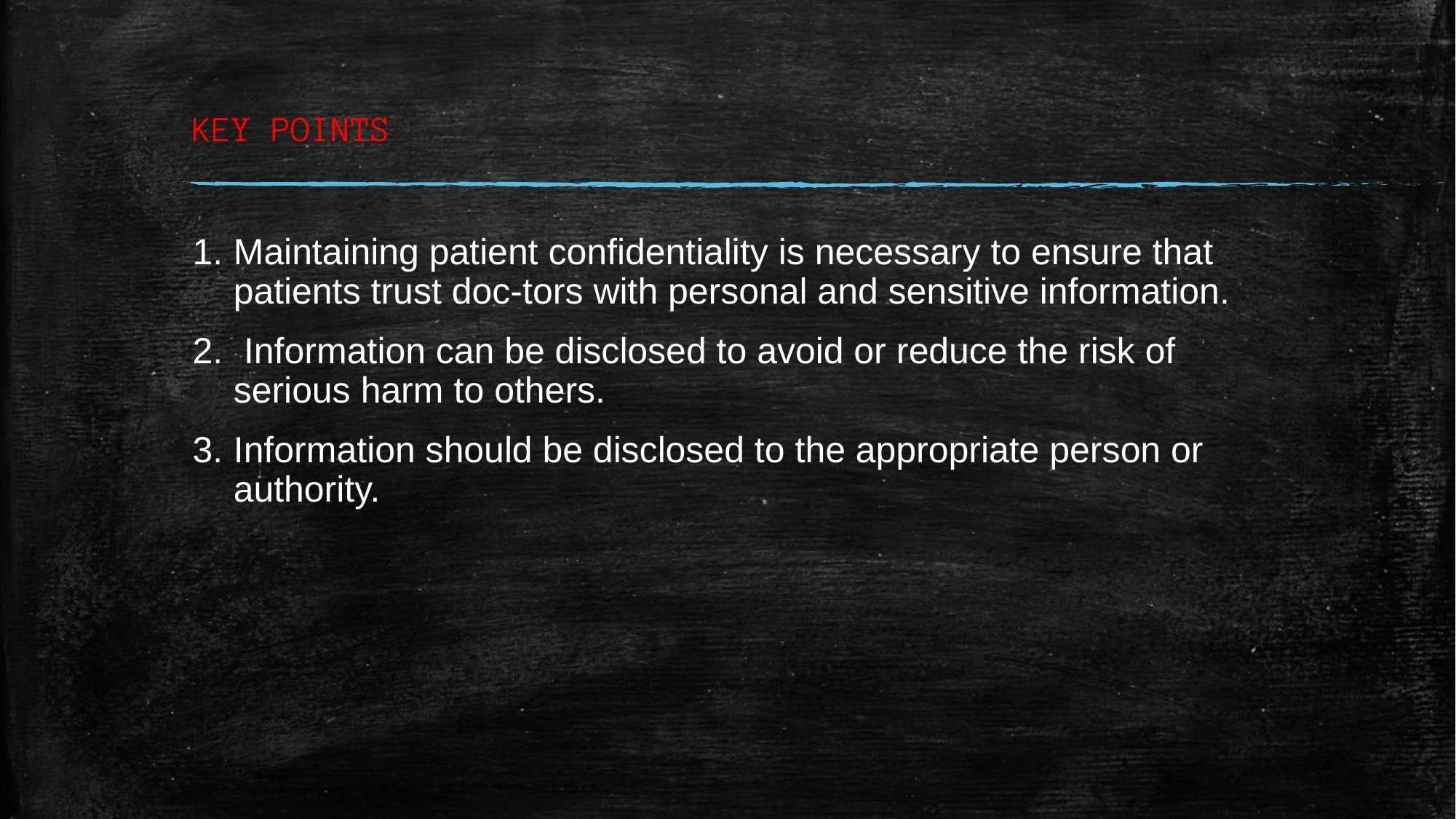

# KEY POINTS
Maintaining patient confidentiality is necessary to ensure that patients trust doc-tors with personal and sensitive information.
 Information can be disclosed to avoid or reduce the risk of serious harm to others.
Information should be disclosed to the appropriate person or authority.